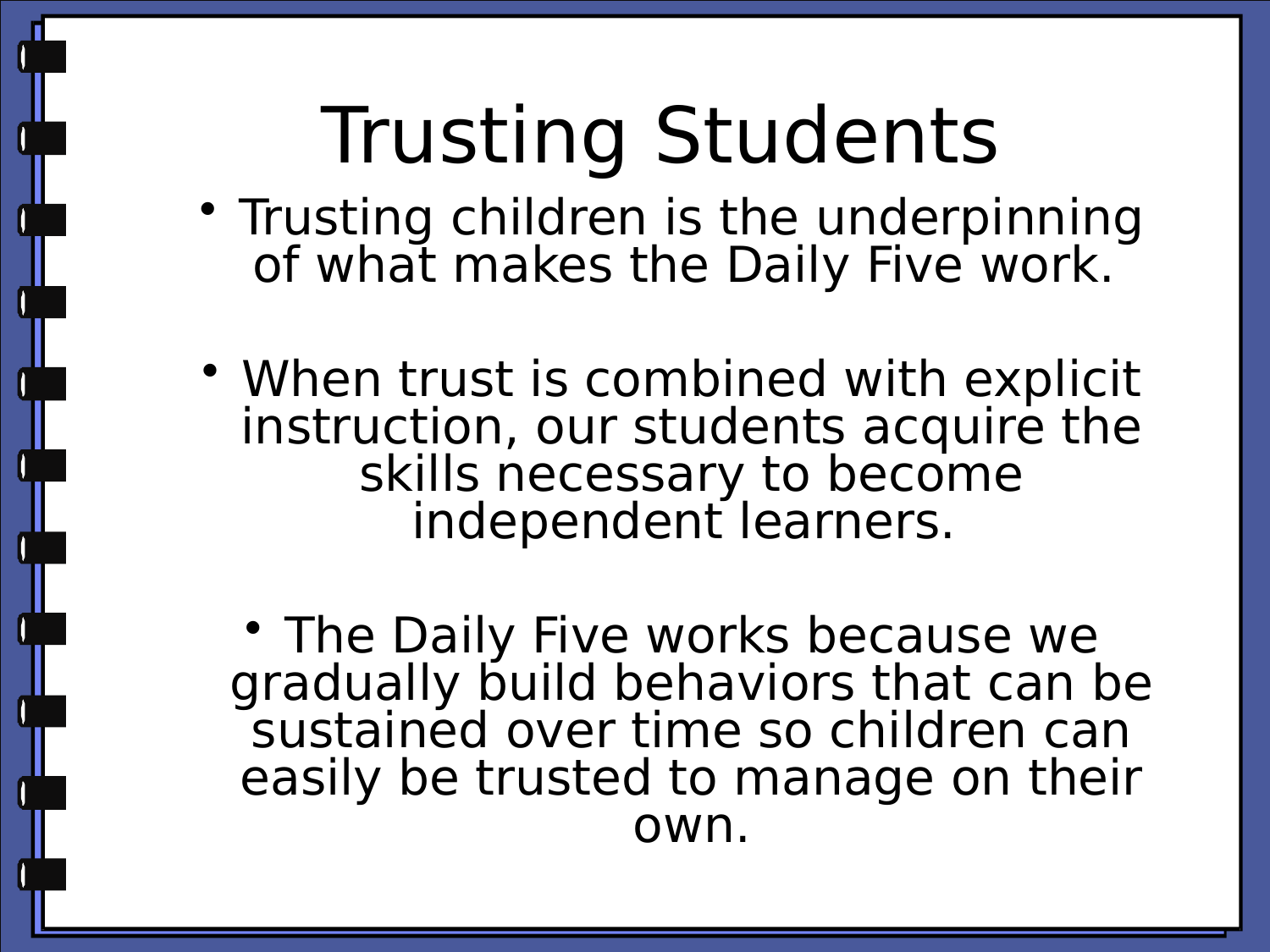

# Trusting Students
Trusting children is the underpinning of what makes the Daily Five work.

When trust is combined with explicit instruction, our students acquire the skills necessary to become independent learners.

The Daily Five works because we gradually build behaviors that can be sustained over time so children can easily be trusted to manage on their own.